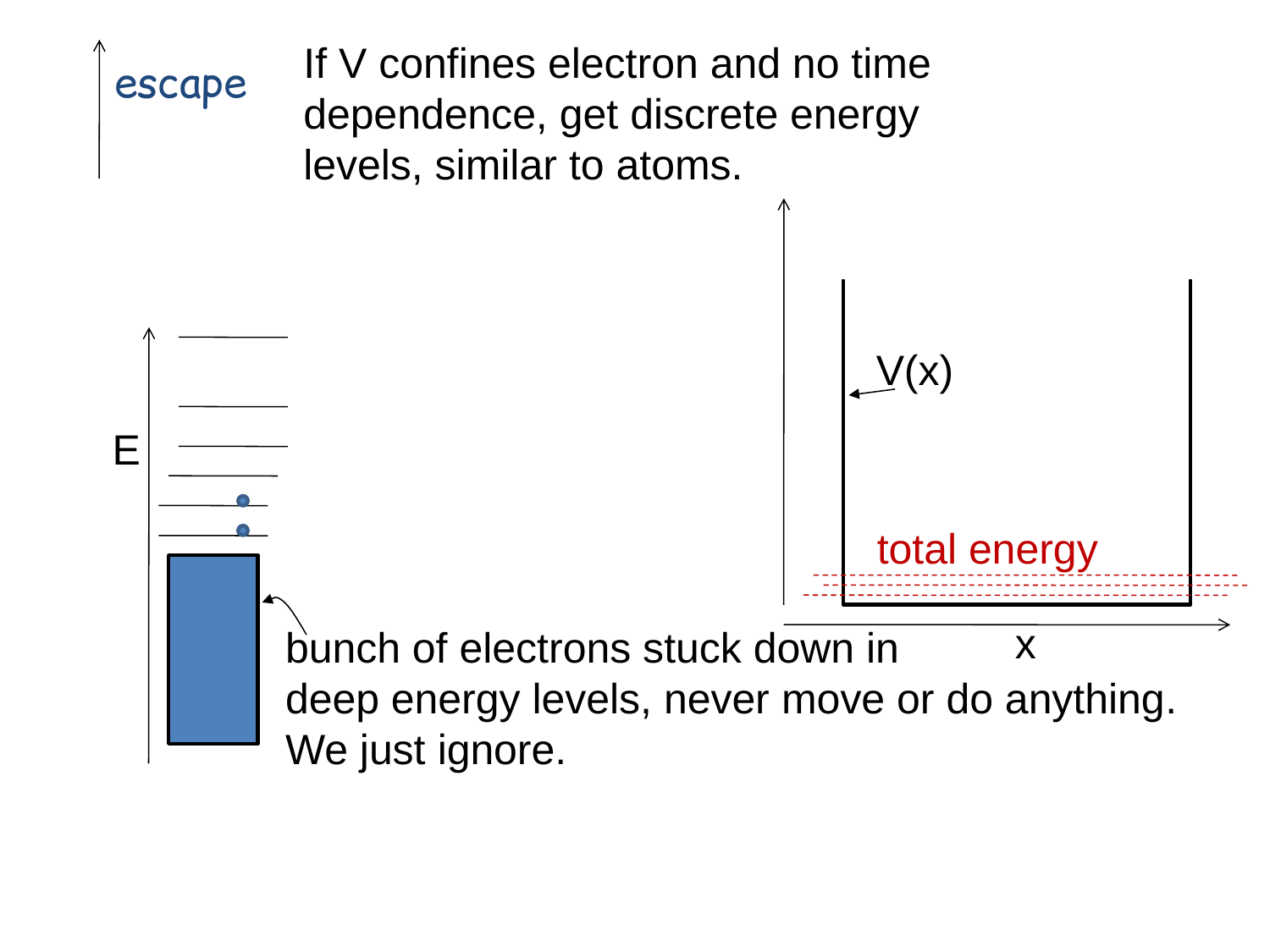

If V confines electron and no time
dependence, get discrete energy
levels, similar to atoms.
escape

V(x)

E

total energy

x
bunch of electrons stuck down in
deep energy levels, never move or do anything.
We just ignore.